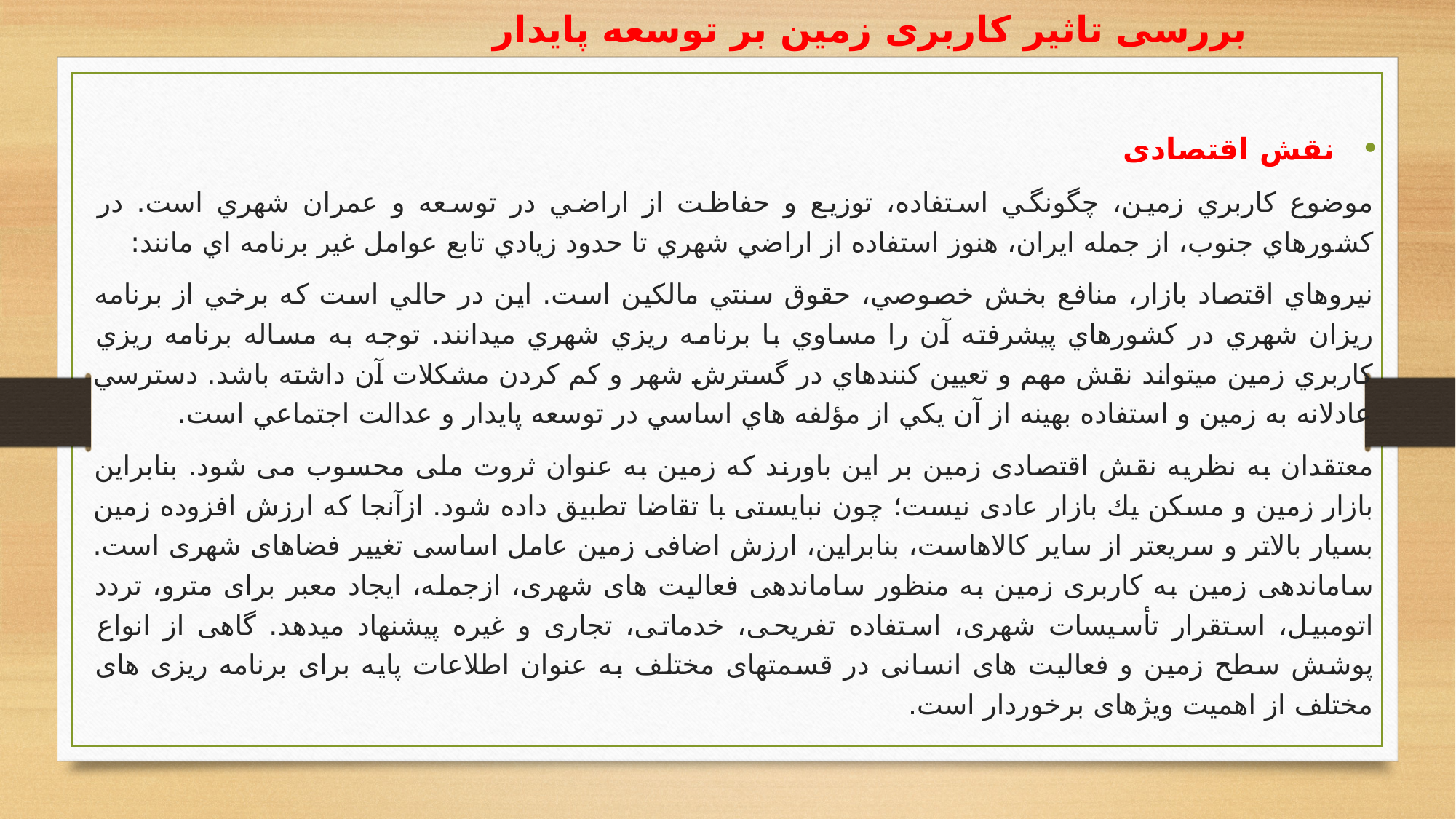

# بررسی تاثیر کاربری زمین بر توسعه پایدار
 نقش اقتصادی
موضوع كاربري زمين، چگونگي استفاده، توزيع و حفاظت از اراضي در توسعه و عمران شهري است. در كشورهاي جنوب، از جمله ايران، هنوز استفاده از اراضي شهري تا حدود زيادي تابع عوامل غير برنامه اي مانند:
نيروهاي اقتصاد بازار، منافع بخش خصوصي، حقوق سنتي مالكين است. اين در حالي است كه برخي از برنامه ريزان شهري در كشورهاي پيشرفته آن را مساوي با برنامه ريزي شهري ميدانند. توجه به مساله برنامه ريزي كاربري زمين ميتواند نقش مهم و تعيين كنندهاي در گسترش شهر و كم كردن مشكلات آن داشته باشد. دسترسي عادلانه به زمين و استفاده بهينه از آن يكي از مؤلفه هاي اساسي در توسعه پايدار و عدالت اجتماعي است.
معتقدان به نظریه نقش اقتصادی زمین بر این باورند که زمین به عنوان ثروت ملی محسوب می شود. بنابراین بازار زمین و مسکن یك بازار عادی نیست؛ چون نبایستی با تقاضا تطبیق داده شود. ازآنجا که ارزش افزوده زمین بسیار بالاتر و سریعتر از سایر کالاهاست، بنابراین، ارزش اضافی زمین عامل اساسی تغییر فضاهای شهری است. ساماندهی زمین به کاربری زمین به منظور ساماندهی فعالیت های شهری، ازجمله، ایجاد معبر برای مترو، تردد اتومبیل، استقرار تأسیسات شهری، استفاده تفریحی، خدماتی، تجاری و غیره پیشنهاد میدهد. گاهی از انواع پوشش سطح زمین و فعالیت های انسانی در قسمتهای مختلف به عنوان اطلاعات پایه برای برنامه ریزی های مختلف از اهمیت ویژهای برخوردار است.